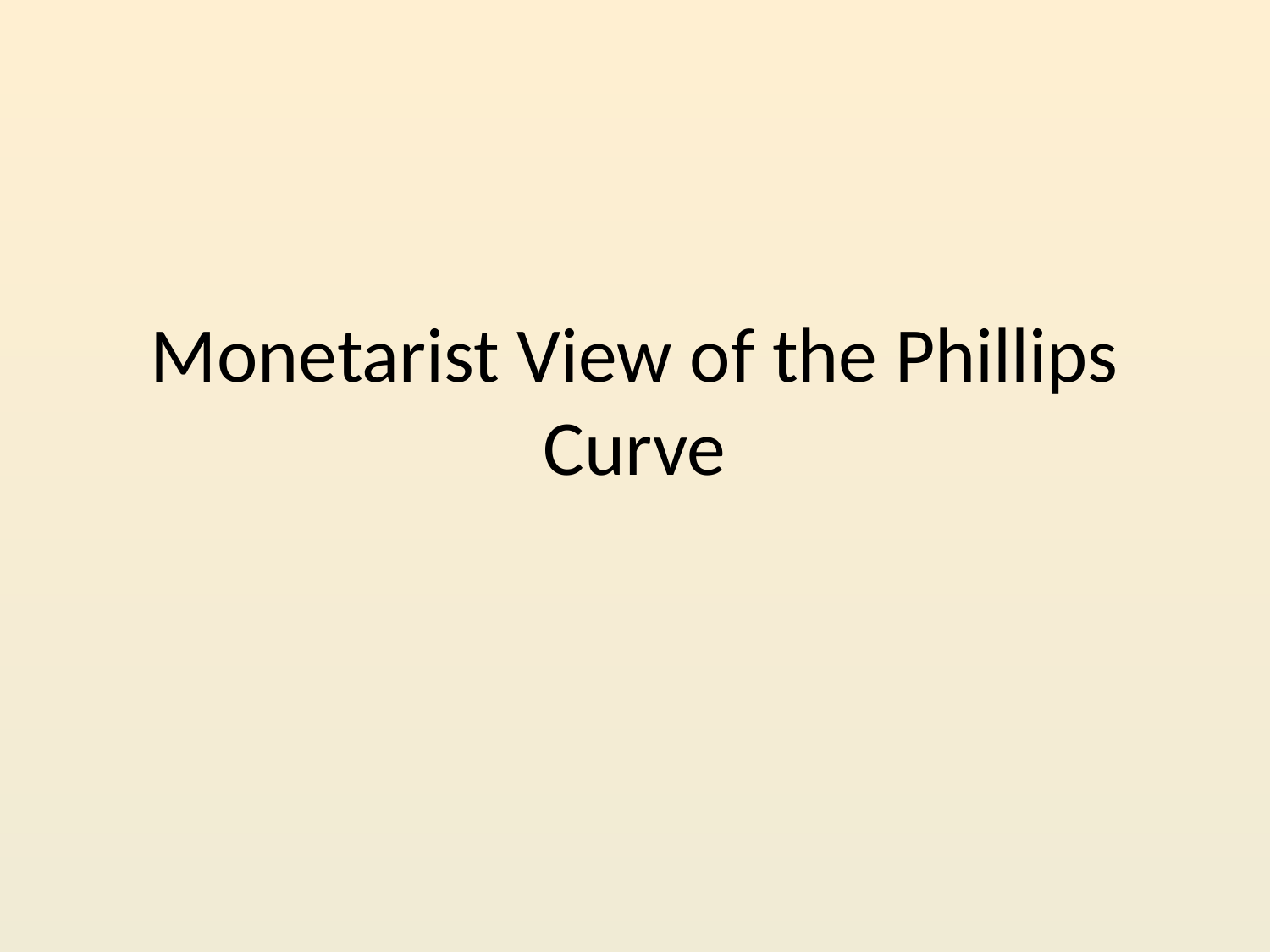

# Monetarist View of the Phillips Curve